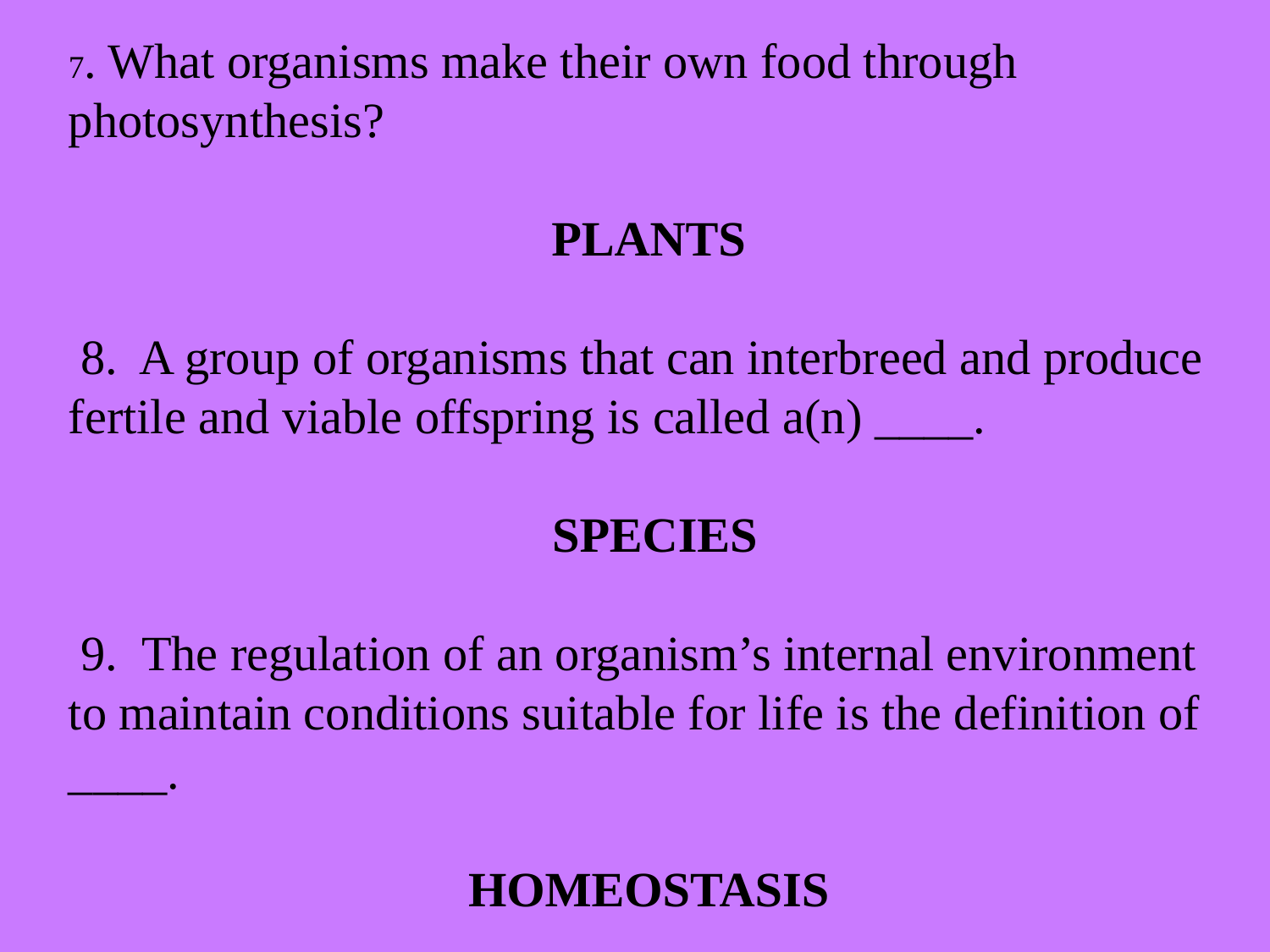

7. What organisms make their own food through photosynthesis?

PLANTS

 8.  A group of organisms that can interbreed and produce fertile and viable offspring is called a(n) ____.

 SPECIES

 9.  The regulation of an organism’s internal environment to maintain conditions suitable for life is the definition of ____.

HOMEOSTASIS